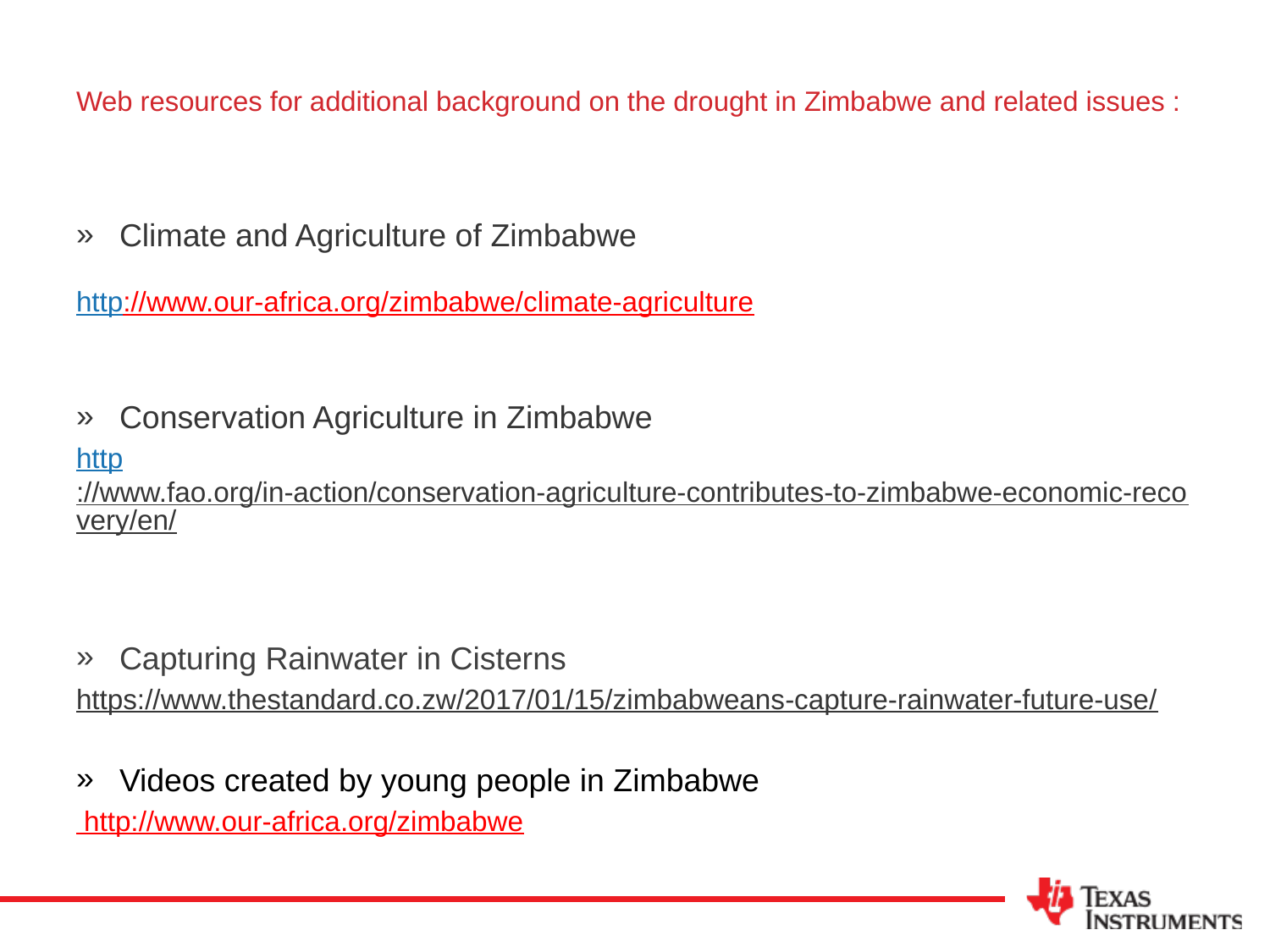

# Web resources for additional background on the drought in Zimbabwe and related issues :
Climate and Agriculture of Zimbabwe
http://www.our-africa.org/zimbabwe/climate-agriculture

Conservation Agriculture in Zimbabwe
http://www.fao.org/in-action/conservation-agriculture-contributes-to-zimbabwe-economic-recovery/en/

Capturing Rainwater in Cisterns
https://www.thestandard.co.zw/2017/01/15/zimbabweans-capture-rainwater-future-use/

Videos created by young people in Zimbabwe
 http://www.our-africa.org/zimbabwe